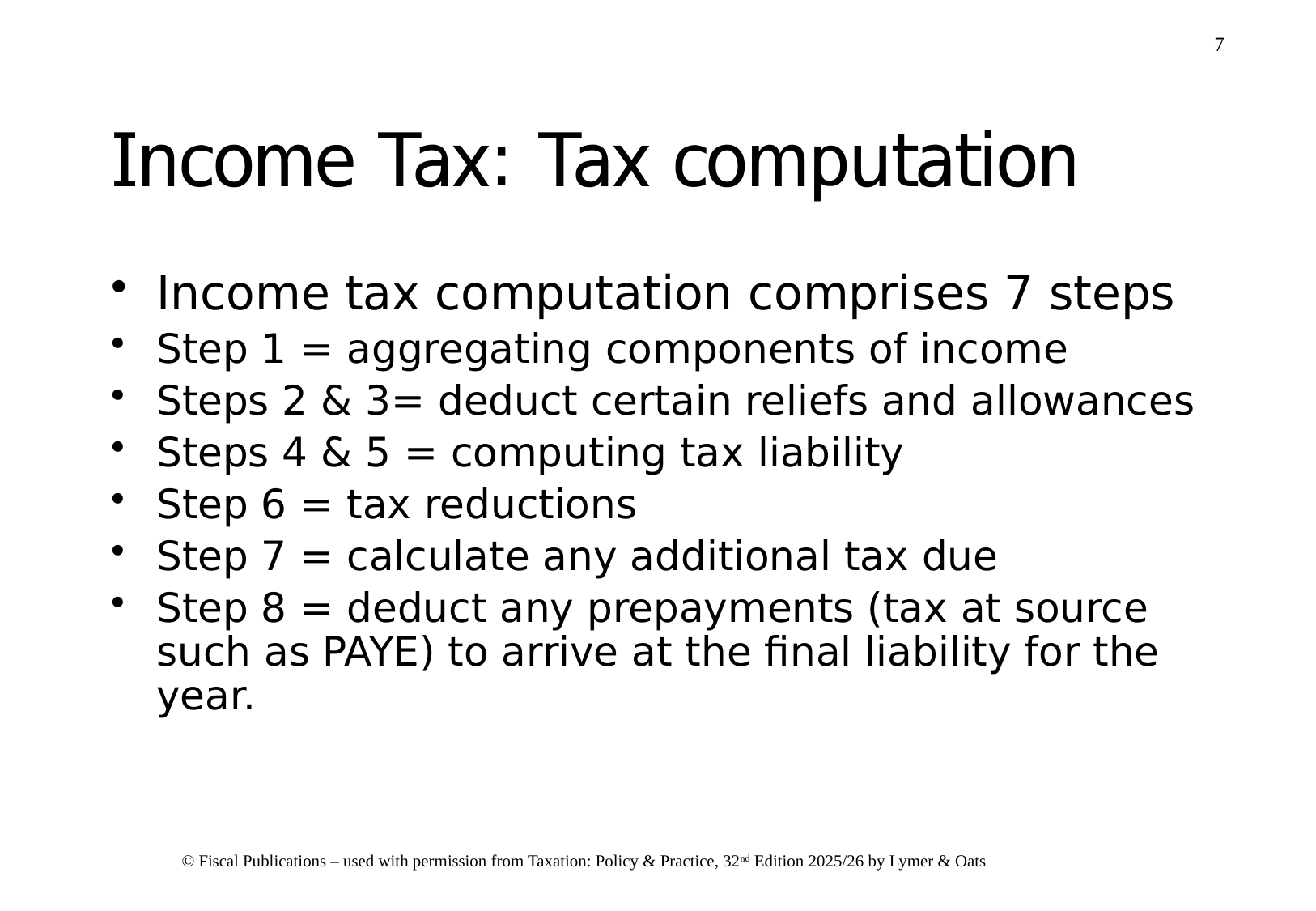

# Income Tax: Tax computation
Income tax computation comprises 7 steps
Step 1 = aggregating components of income
Steps 2 & 3= deduct certain reliefs and allowances
Steps 4 & 5 = computing tax liability
Step 6 = tax reductions
Step 7 = calculate any additional tax due
Step 8 = deduct any prepayments (tax at source such as PAYE) to arrive at the final liability for the year.